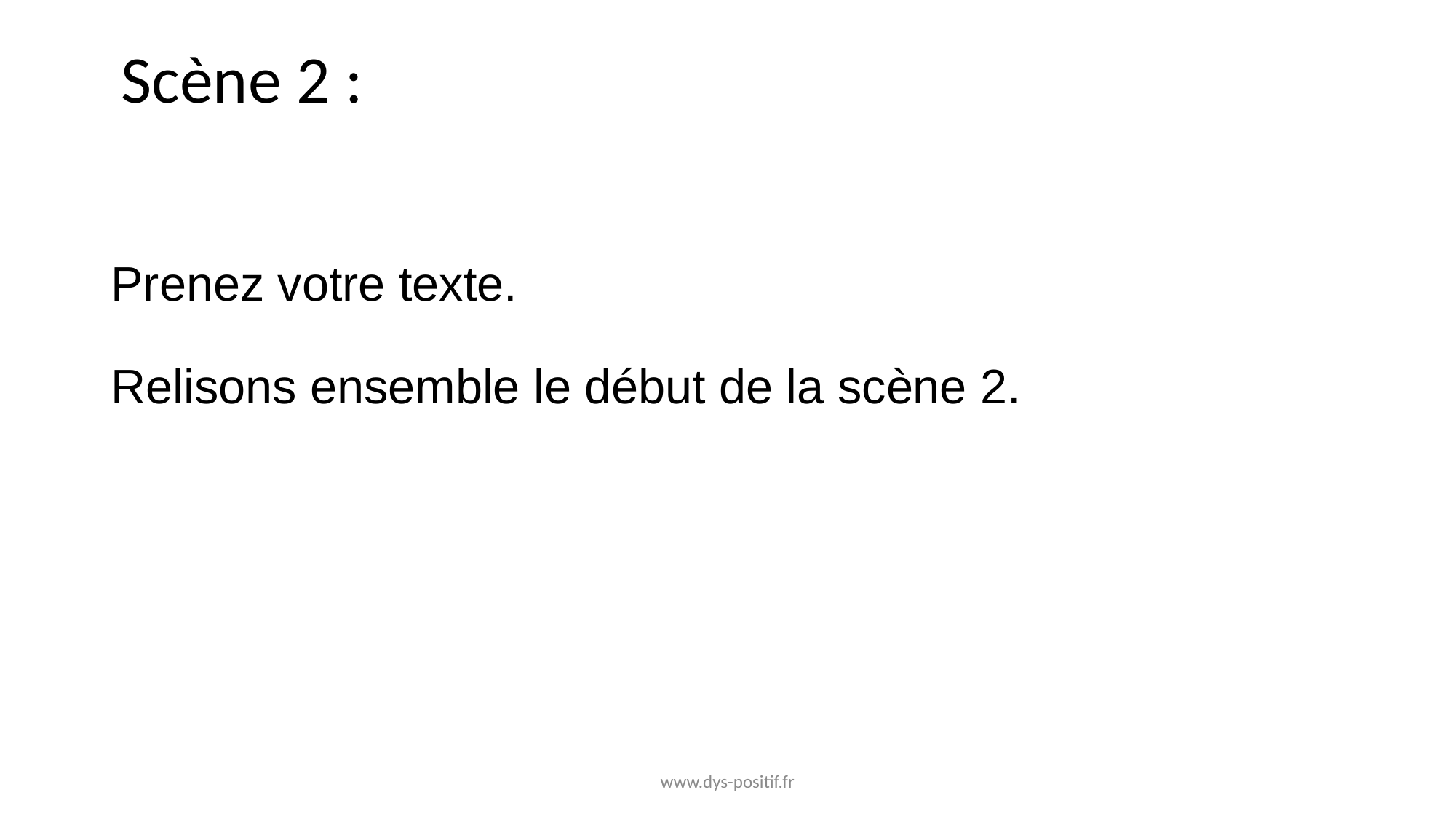

# Scène 2 :
Prenez votre texte.
Relisons ensemble le début de la scène 2.

www.dys-positif.fr